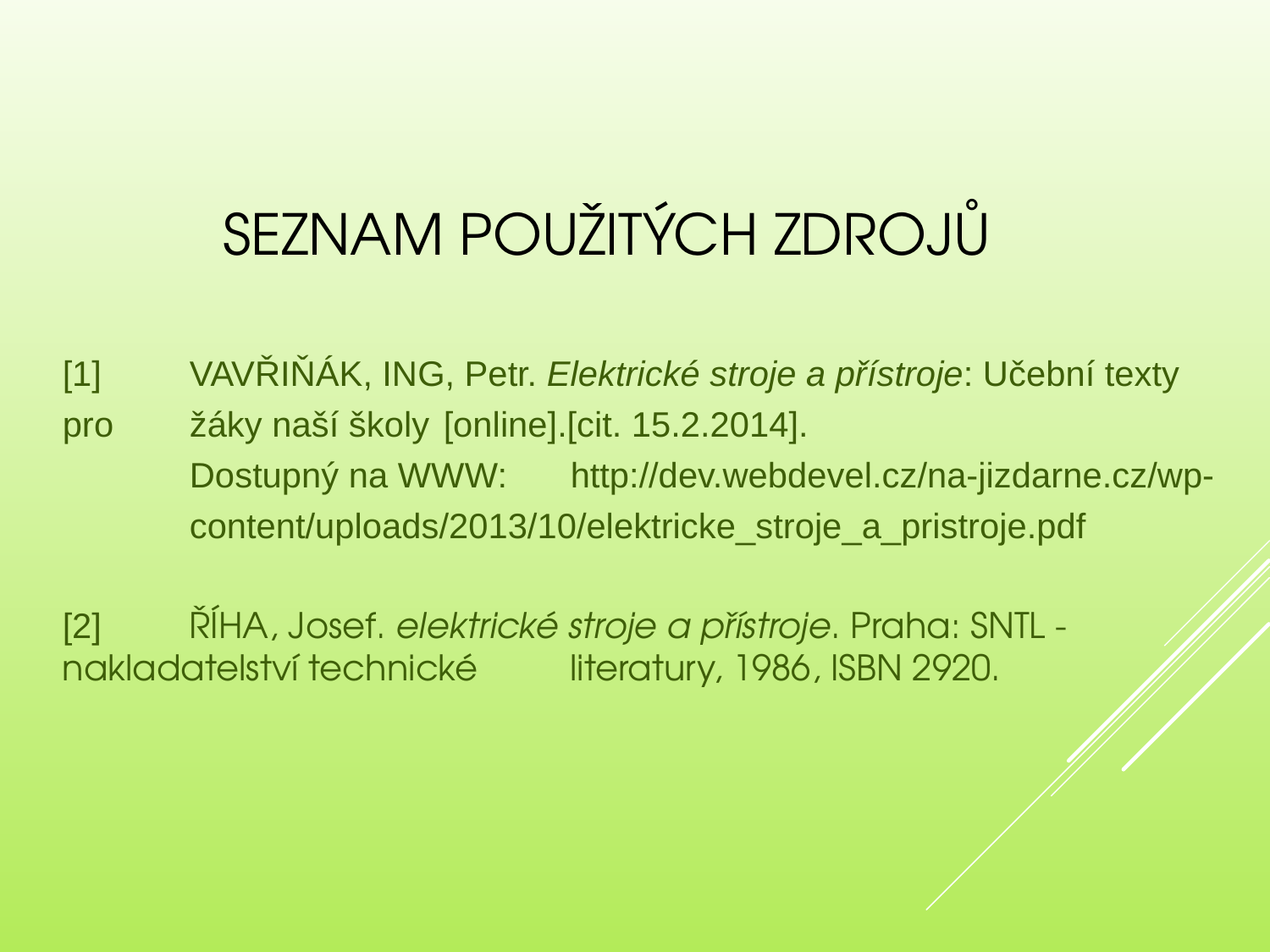

# Seznam použitých zdrojů

[1]	VAVŘIŇÁK, ING, Petr. Elektrické stroje a přístroje: Učební texty pro 	žáky naší školy 	[online].[cit. 15.2.2014].
	Dostupný na WWW:	http://dev.webdevel.cz/na-jizdarne.cz/wp-	content/uploads/2013/10/elektricke_stroje_a_pristroje.pdf

[2] 	ŘÍHA, Josef. elektrické stroje a přístroje. Praha: SNTL - 	nakladatelství technické 	literatury, 1986, ISBN 2920.